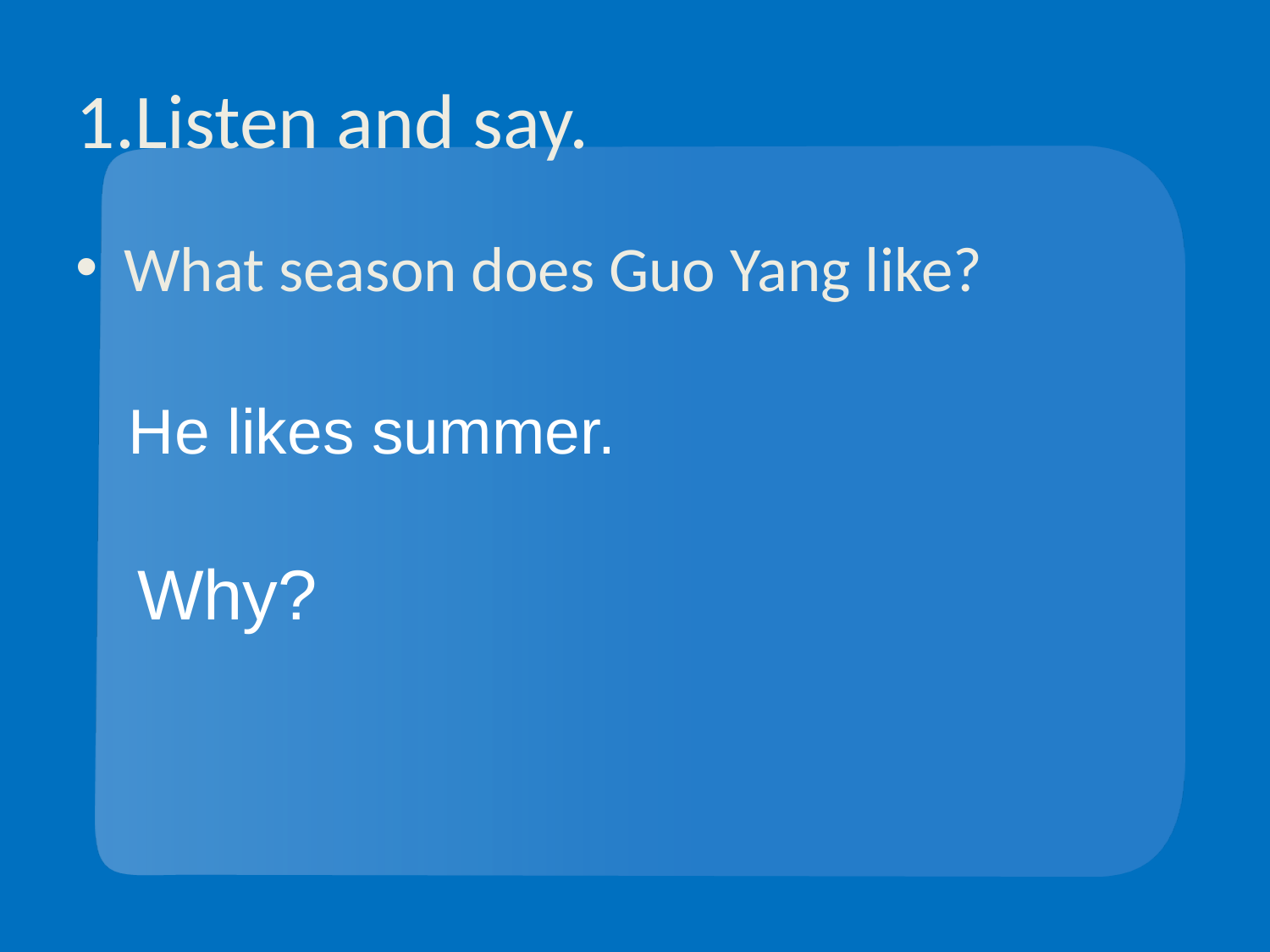

# 1.Listen and say.
What season does Guo Yang like?
He likes summer.
Why?